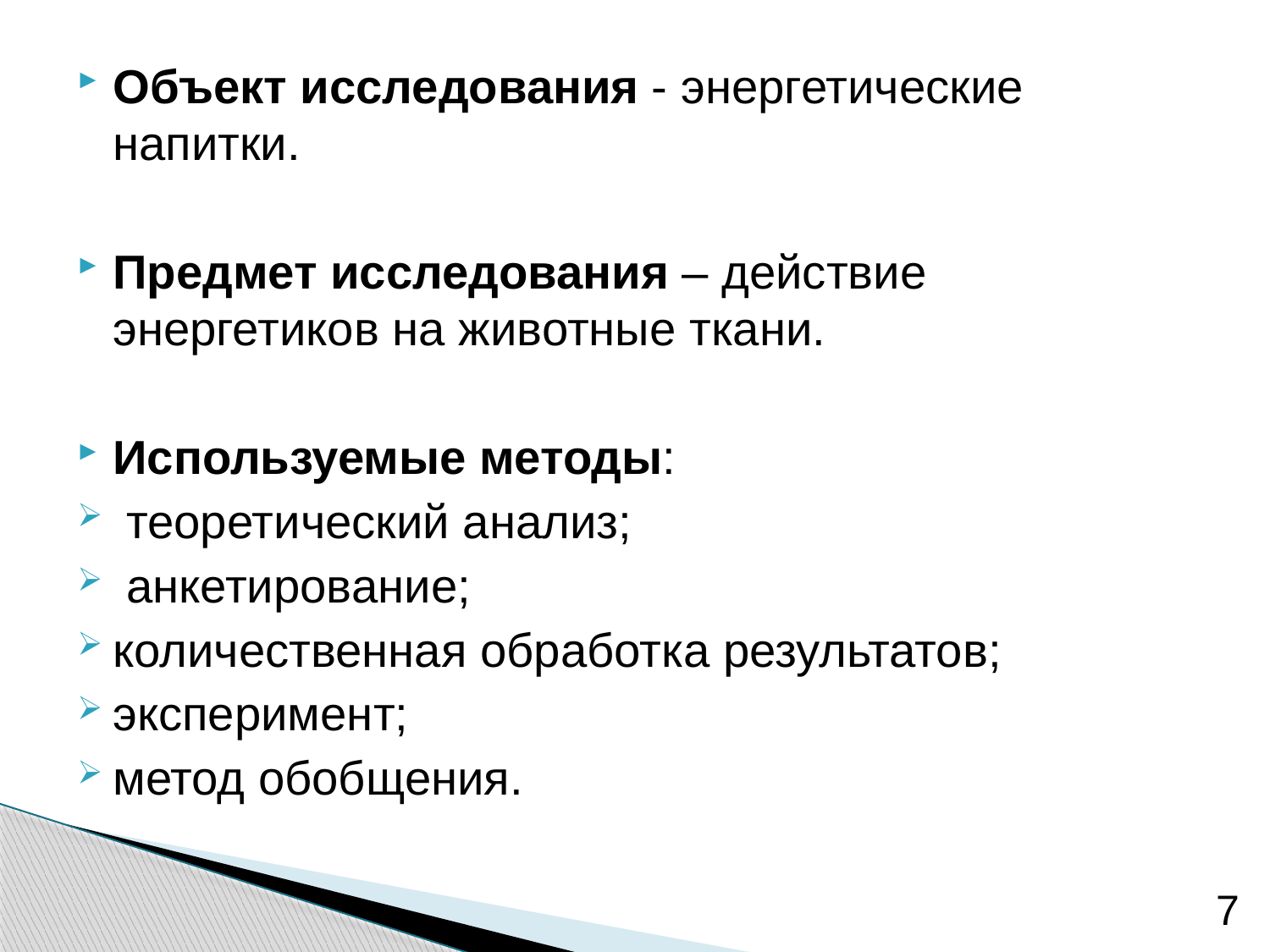

Объект исследования - энергетические напитки.

Предмет исследования – действие энергетиков на животные ткани.

Используемые методы:
 теоретический анализ;
 анкетирование;
количественная обработка результатов;
эксперимент;
метод обобщения.

7